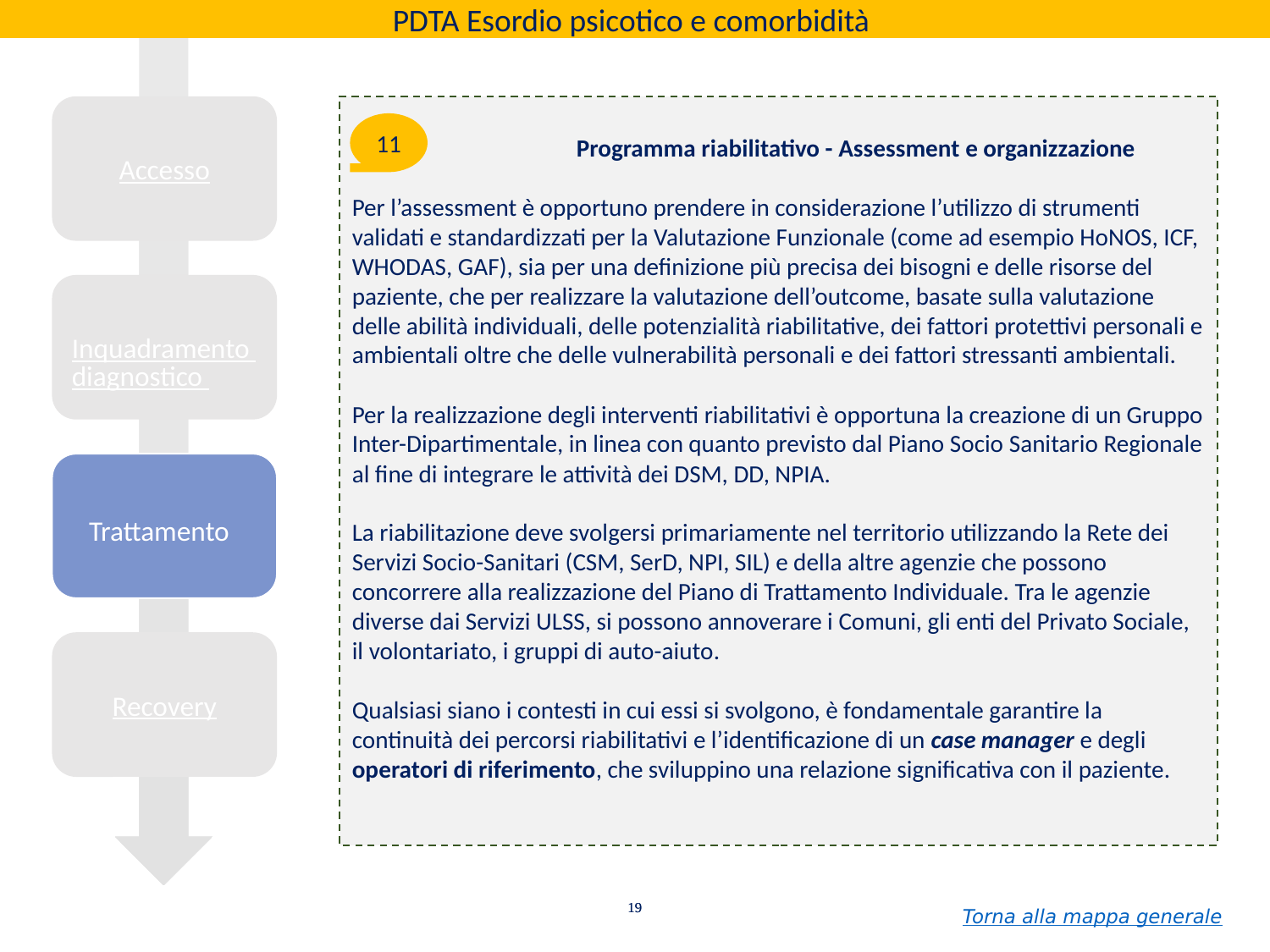

PDTA Esordio psicotico e comorbidità

Accesso

	     Programma riabilitativo - Assessment e organizzazione

Per l’assessment è opportuno prendere in considerazione l’utilizzo di strumenti validati e standardizzati per la Valutazione Funzionale (come ad esempio HoNOS, ICF, WHODAS, GAF), sia per una definizione più precisa dei bisogni e delle risorse del paziente, che per realizzare la valutazione dell’outcome, basate sulla valutazione delle abilità individuali, delle potenzialità riabilitative, dei fattori protettivi personali e ambientali oltre che delle vulnerabilità personali e dei fattori stressanti ambientali.

Per la realizzazione degli interventi riabilitativi è opportuna la creazione di un Gruppo Inter-Dipartimentale, in linea con quanto previsto dal Piano Socio Sanitario Regionale al fine di integrare le attività dei DSM, DD, NPIA.

La riabilitazione deve svolgersi primariamente nel territorio utilizzando la Rete dei Servizi Socio-Sanitari (CSM, SerD, NPI, SIL) e della altre agenzie che possono concorrere alla realizzazione del Piano di Trattamento Individuale. Tra le agenzie diverse dai Servizi ULSS, si possono annoverare i Comuni, gli enti del Privato Sociale, il volontariato, i gruppi di auto-aiuto.

Qualsiasi siano i contesti in cui essi si svolgono, è fondamentale garantire la continuità dei percorsi riabilitativi e l’identificazione di un case manager e degli operatori di riferimento, che sviluppino una relazione significativa con il paziente.

11
Inquadramento diagnostico
Trattamento
Recovery
Torna alla mappa generale